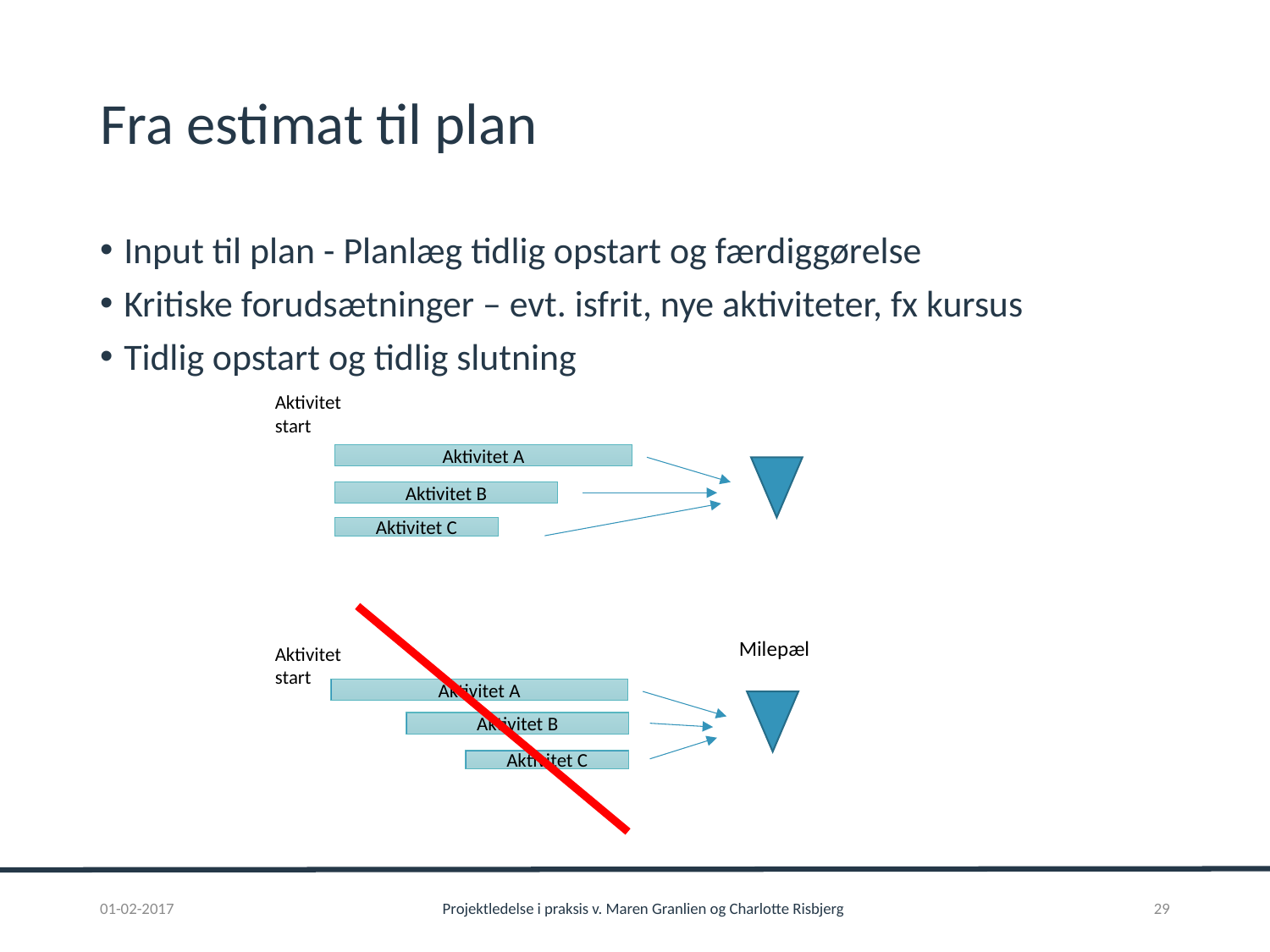

# Fra estimat til plan
Input til plan - Planlæg tidlig opstart og færdiggørelse
Kritiske forudsætninger – evt. isfrit, nye aktiviteter, fx kursus
Tidlig opstart og tidlig slutning
Aktivitet start
Aktivitet A

Aktivitet B
Aktivitet C
Milepæl
Aktivitet start
Aktivitet A

Aktivitet B
Aktivitet C
01-02-2017
Projektledelse i praksis v. Maren Granlien og Charlotte Risbjerg
29